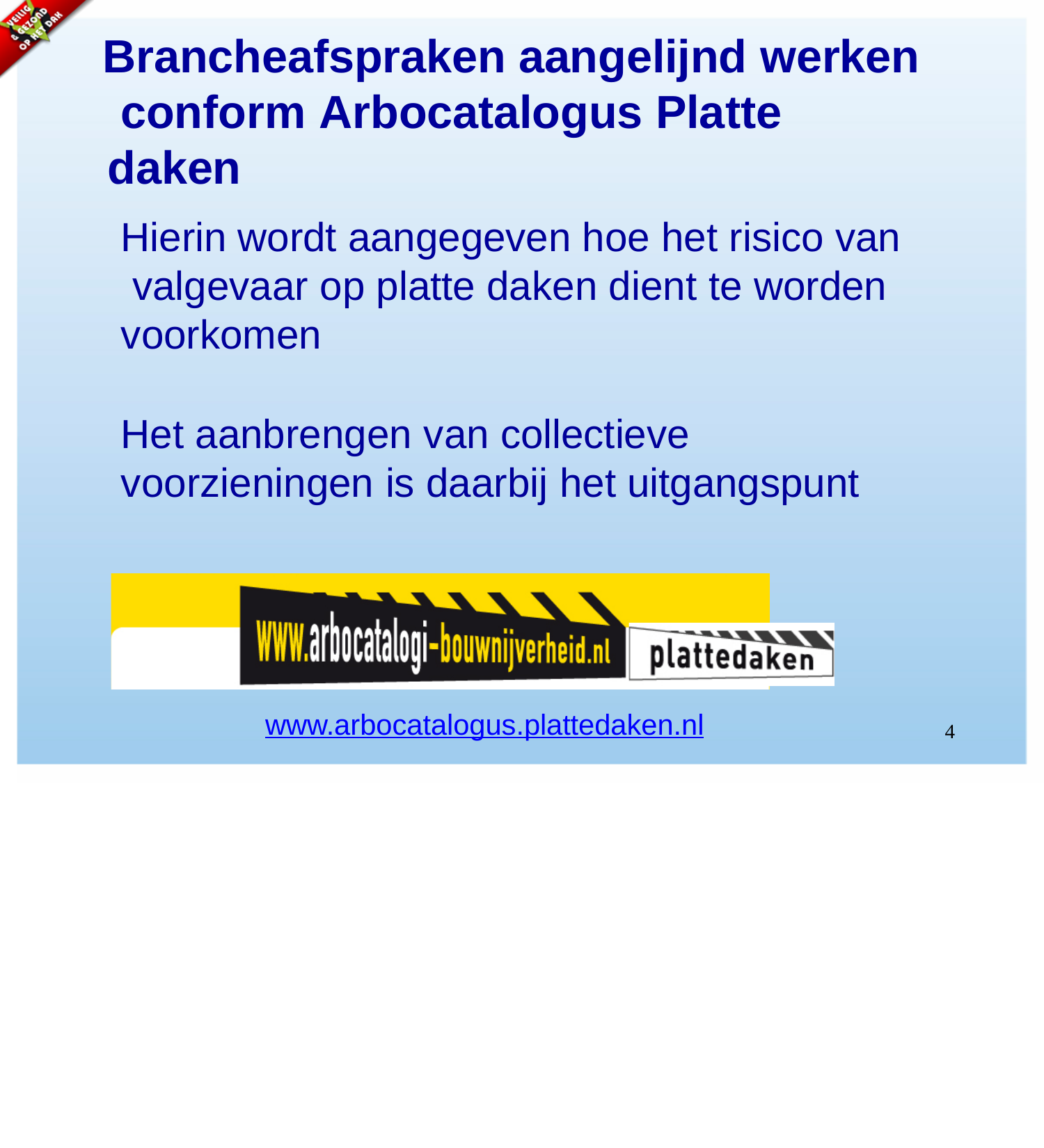

# Brancheafspraken aangelijnd werken  conform Arbocatalogus Platte daken
Hierin wordt aangegeven hoe het risico van  valgevaar op platte daken dient te worden  voorkomen

Het aanbrengen van collectieve  voorzieningen is daarbij het uitgangspunt

www.arbocatalogus.plattedaken.nl
4